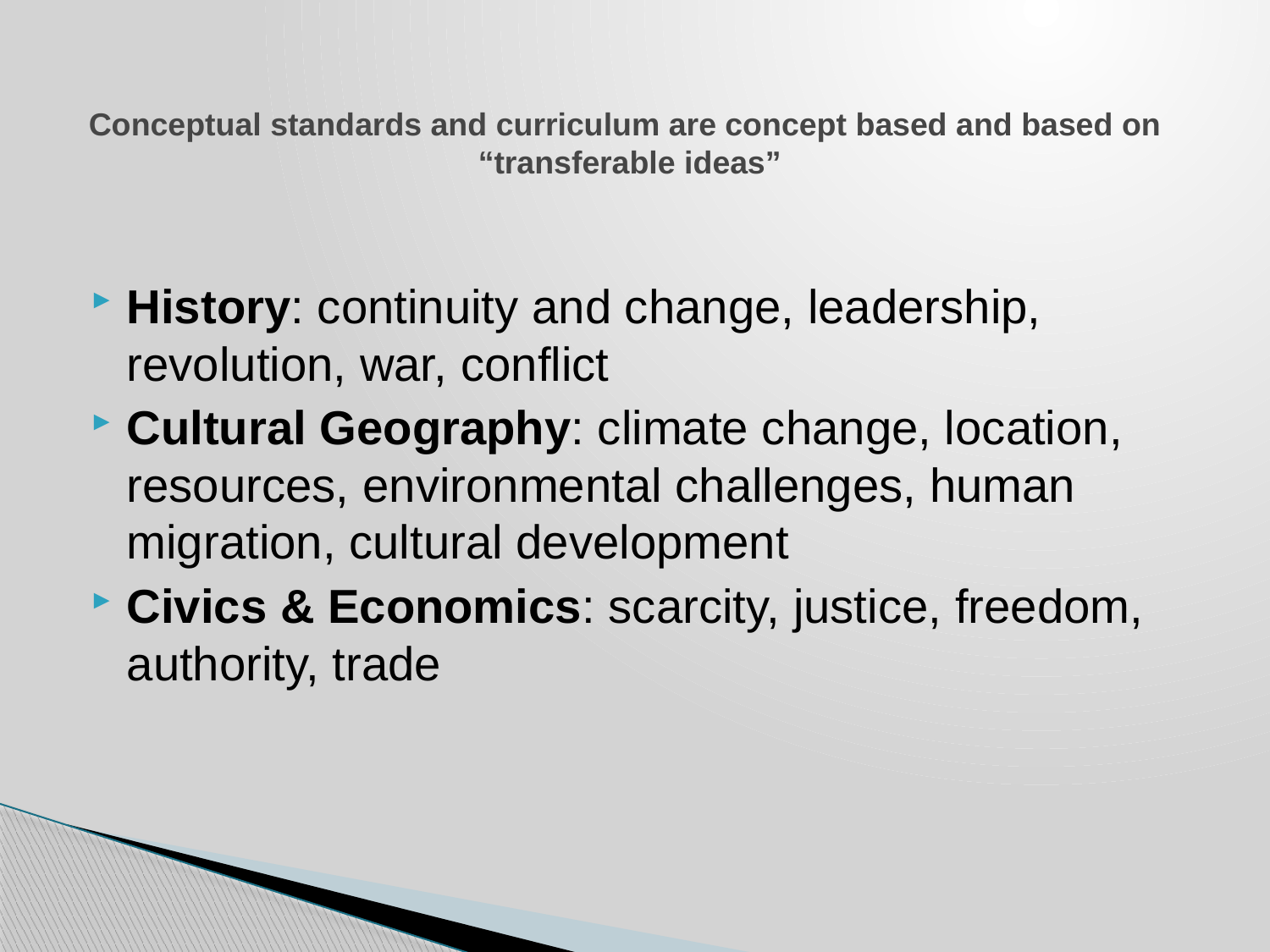

# Conceptual standards and curriculum are concept based and based on “transferable ideas”

History: continuity and change, leadership, revolution, war, conflict
Cultural Geography: climate change, location, resources, environmental challenges, human migration, cultural development
Civics & Economics: scarcity, justice, freedom, authority, trade